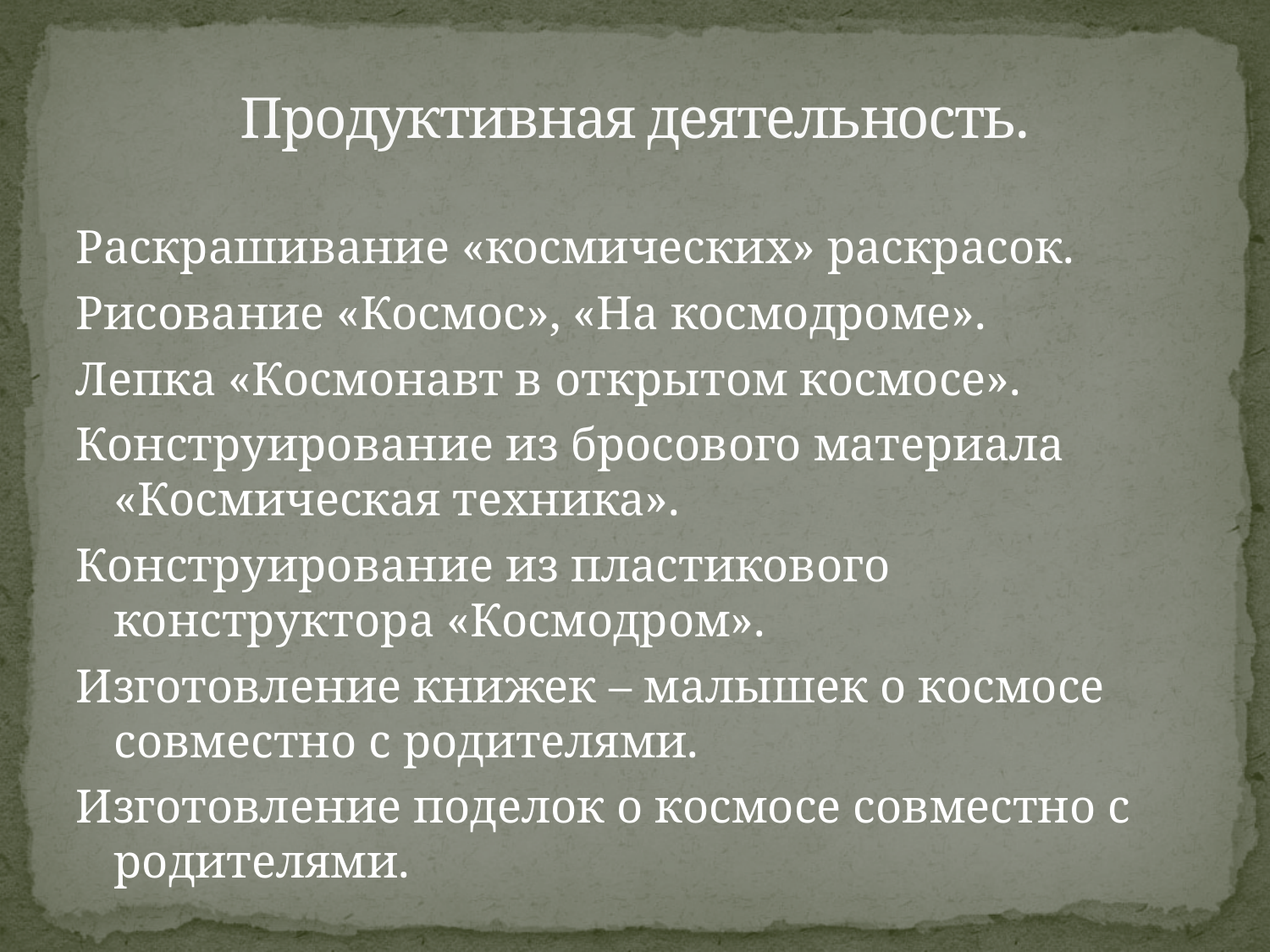

# Продуктивная деятельность.

Раскрашивание «космических» раскрасок.
Рисование «Космос», «На космодроме».
Лепка «Космонавт в открытом космосе».
Конструирование из бросового материала «Космическая техника».
Конструирование из пластикового конструктора «Космодром».
Изготовление книжек – малышек о космосе совместно с родителями.
Изготовление поделок о космосе совместно с родителями.